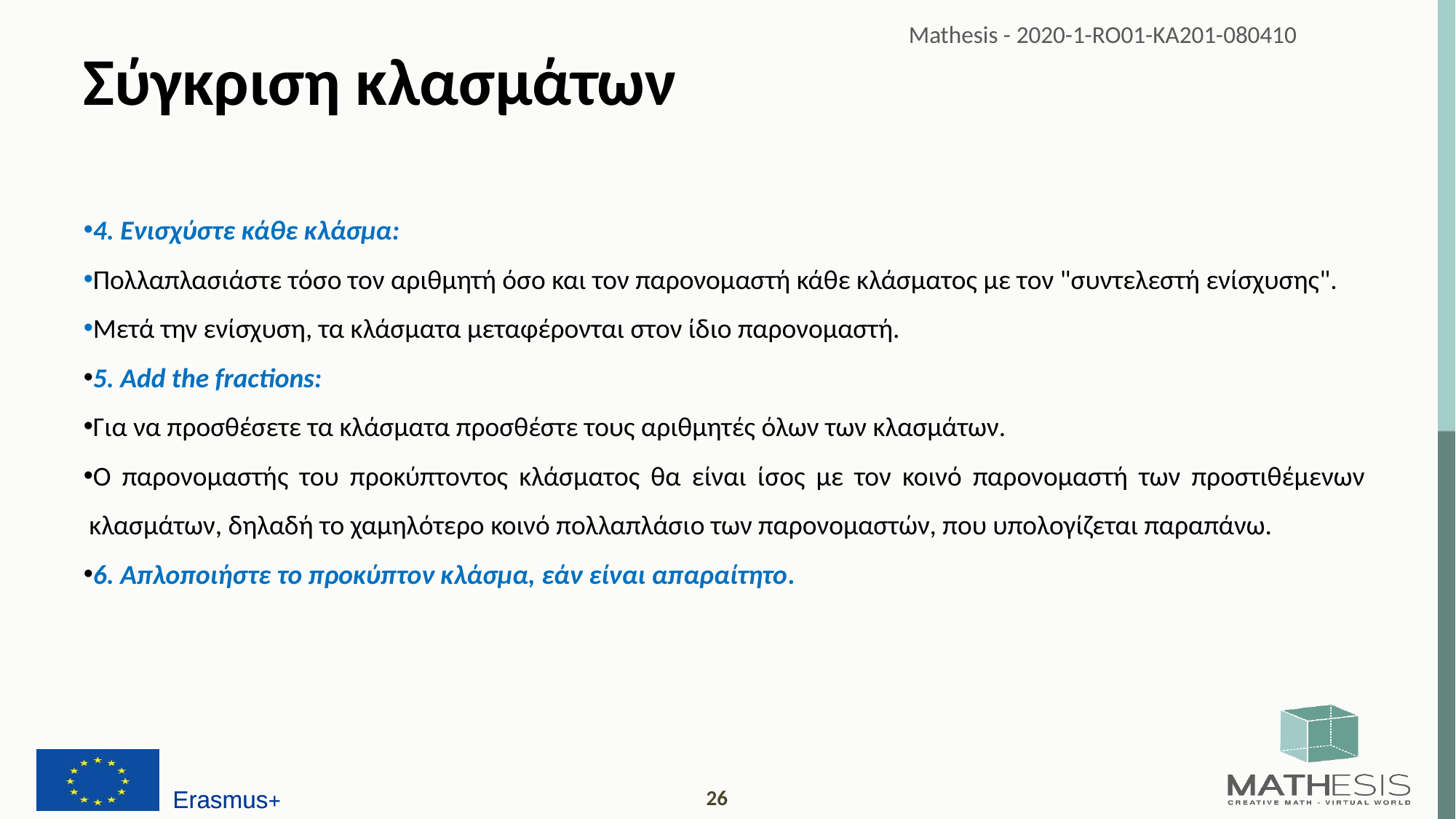

# Σύγκριση κλασμάτων

4. Ενισχύστε κάθε κλάσμα:
Πολλαπλασιάστε τόσο τον αριθμητή όσο και τον παρονομαστή κάθε κλάσματος με τον "συντελεστή ενίσχυσης".
Μετά την ενίσχυση, τα κλάσματα μεταφέρονται στον ίδιο παρονομαστή.
5. Add the fractions:
Για να προσθέσετε τα κλάσματα προσθέστε τους αριθμητές όλων των κλασμάτων.
Ο παρονομαστής του προκύπτοντος κλάσματος θα είναι ίσος με τον κοινό παρονομαστή των προστιθέμενων κλασμάτων, δηλαδή το χαμηλότερο κοινό πολλαπλάσιο των παρονομαστών, που υπολογίζεται παραπάνω.
6. Απλοποιήστε το προκύπτον κλάσμα, εάν είναι απαραίτητο.